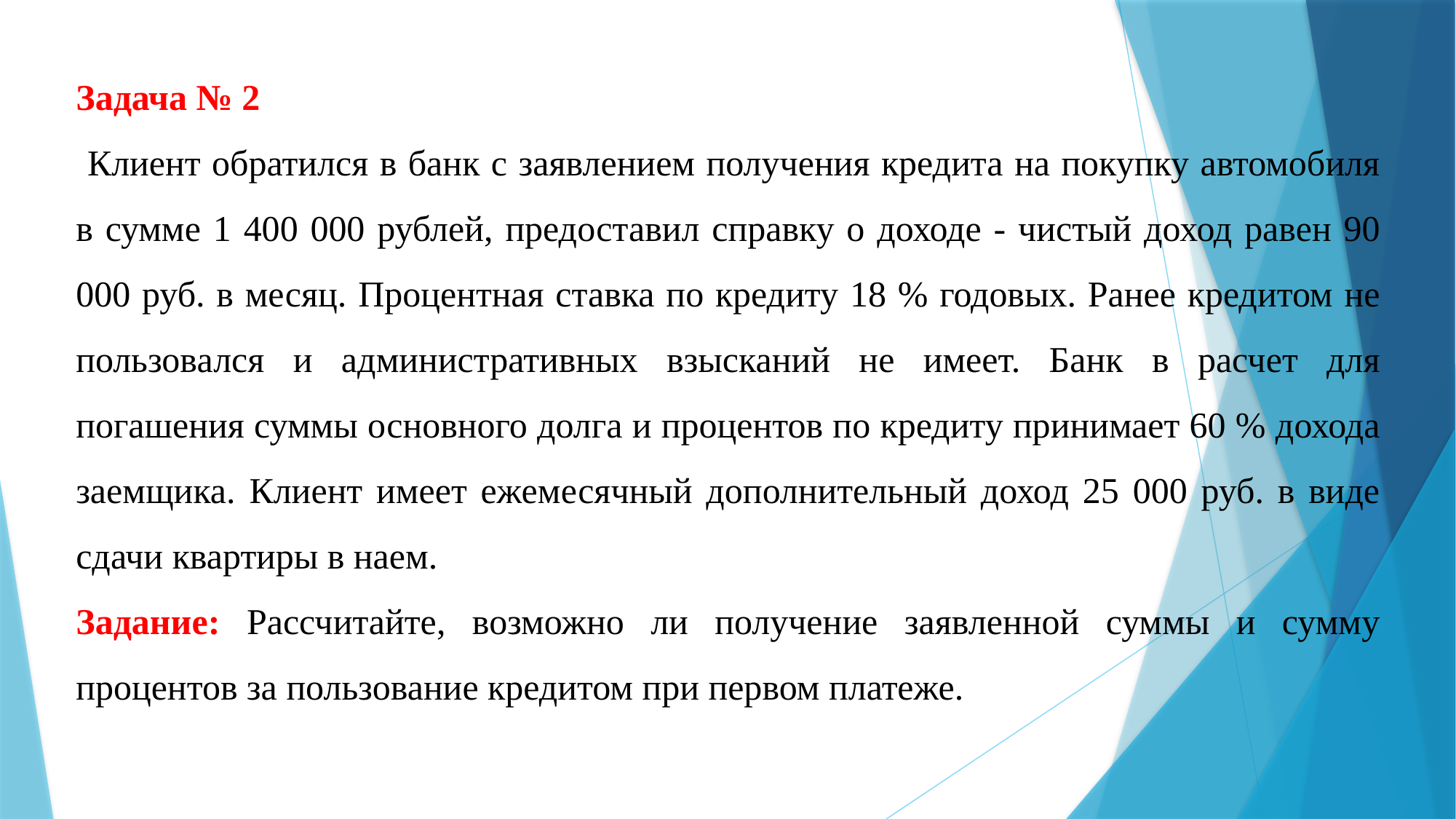

Задача № 2
 Клиент обратился в банк с заявлением получения кредита на покупку автомобиля в сумме 1 400 000 рублей, предоставил справку о доходе - чистый доход равен 90 000 руб. в месяц. Процентная ставка по кредиту 18 % годовых. Ранее кредитом не пользовался и административных взысканий не имеет. Банк в расчет для погашения суммы основного долга и процентов по кредиту принимает 60 % дохода заемщика. Клиент имеет ежемесячный дополнительный доход 25 000 руб. в виде сдачи квартиры в наем.
Задание: Рассчитайте, возможно ли получение заявленной суммы и сумму процентов за пользование кредитом при первом платеже.